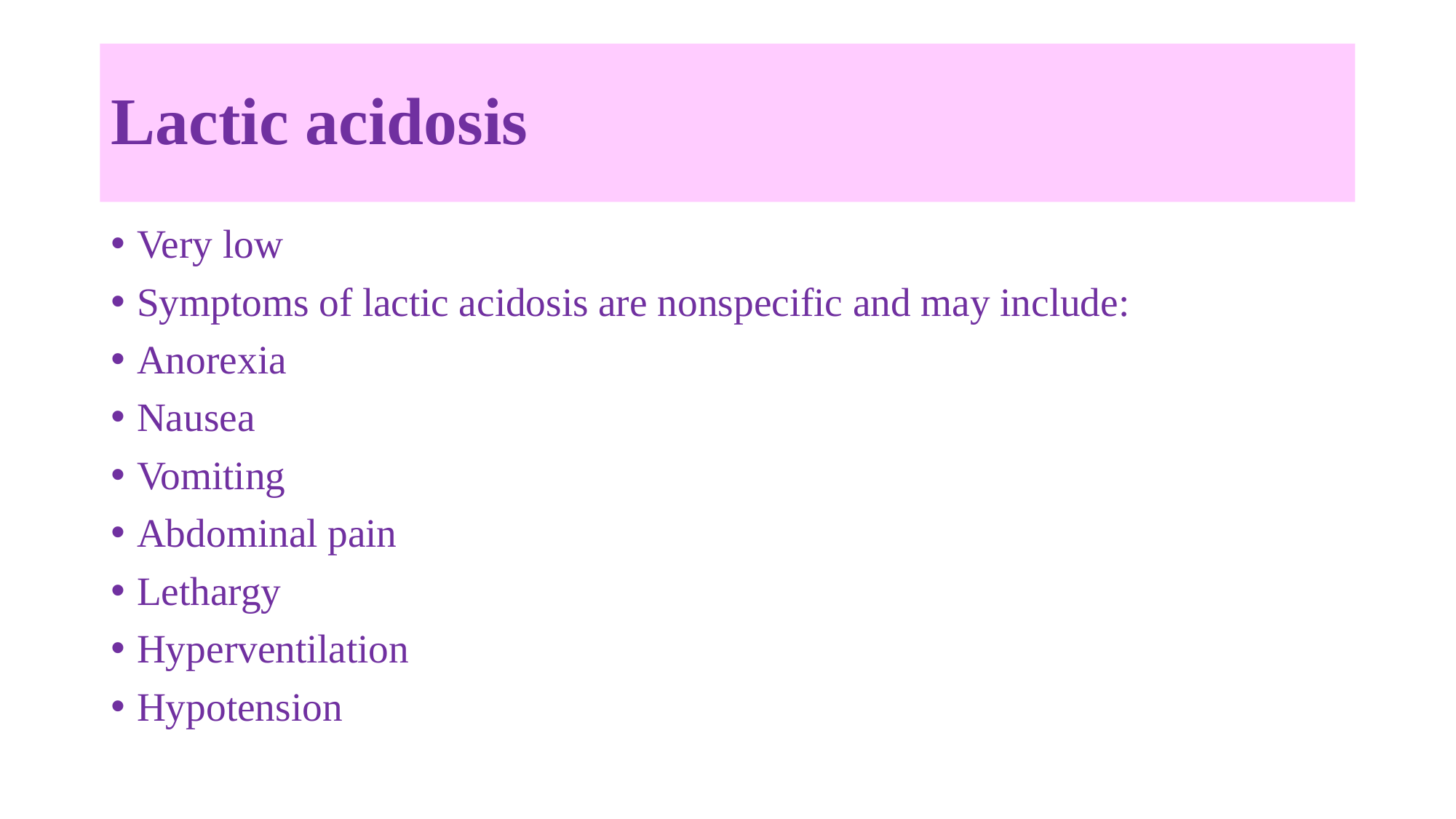

# Lactic acidosis
Very low
Symptoms of lactic acidosis are nonspecific and may include:
Anorexia
Nausea
Vomiting
Abdominal pain
Lethargy
Hyperventilation
Hypotension